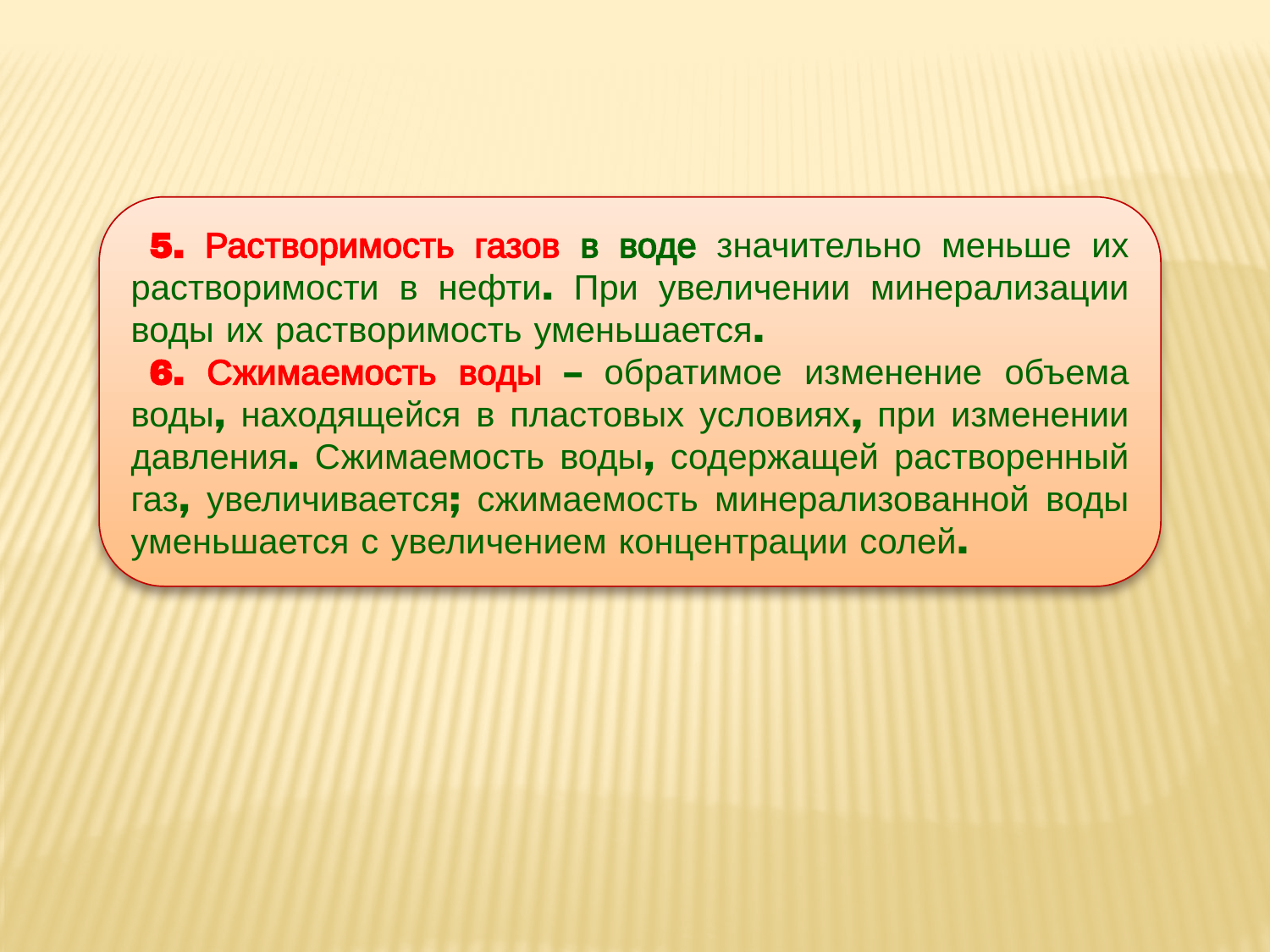

5. Растворимость газов в воде значительно меньше их растворимости в нефти. При увеличении минерализации воды их растворимость уменьшается.
6. Сжимаемость воды – обратимое изменение объема воды, находящейся в пластовых условиях, при изменении давления. Сжимаемость воды, содержащей растворенный газ, увеличивается; сжимаемость минерализованной воды уменьшается с увеличением концентрации солей.